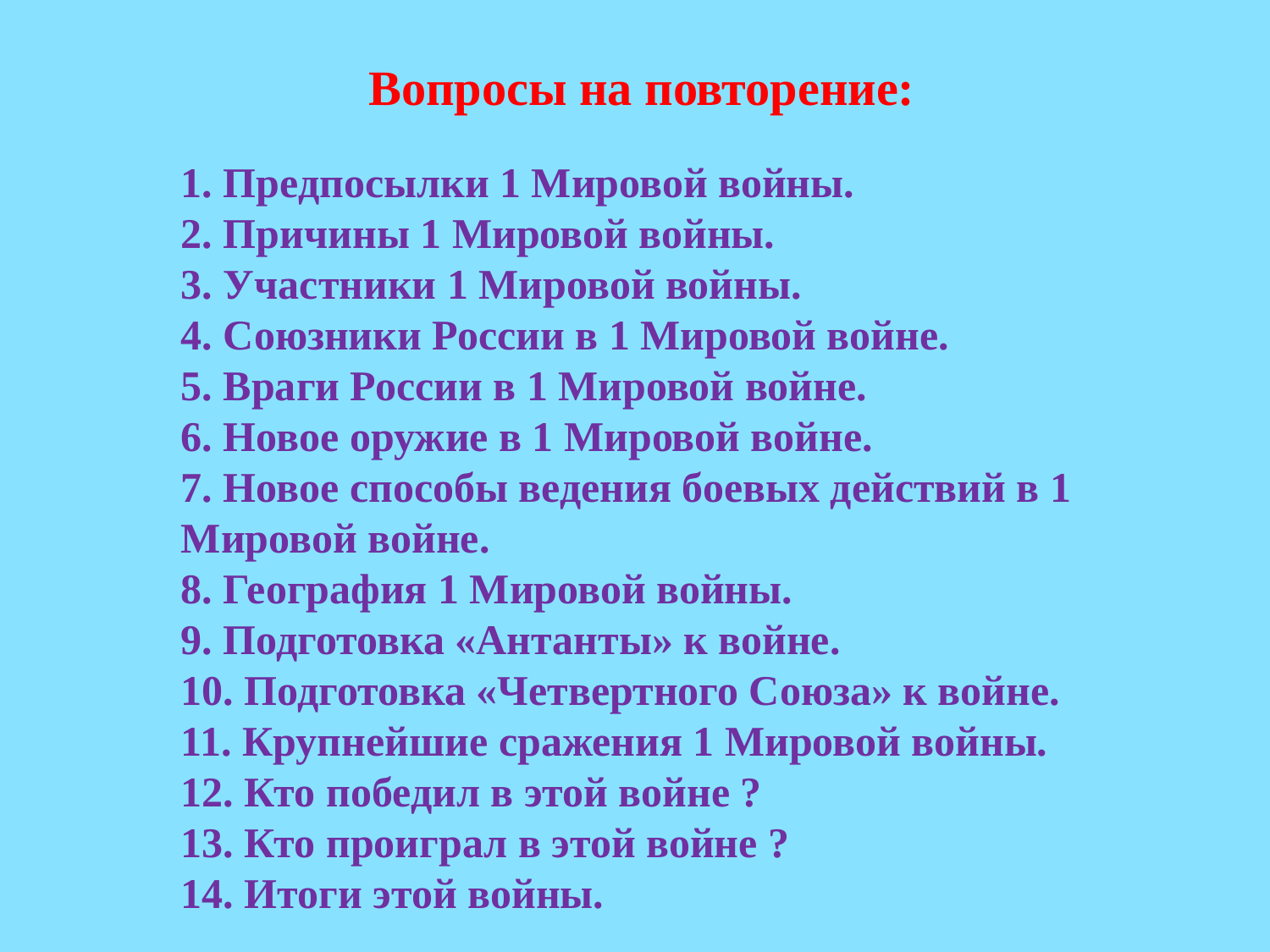

Вопросы на повторение:

1. Предпосылки 1 Мировой войны.
2. Причины 1 Мировой войны.
3. Участники 1 Мировой войны.
4. Союзники России в 1 Мировой войне.
5. Враги России в 1 Мировой войне.
6. Новое оружие в 1 Мировой войне.
7. Новое способы ведения боевых действий в 1   Мировой войне.
8. География 1 Мировой войны.
9. Подготовка «Антанты» к войне.
10. Подготовка «Четвертного Союза» к войне.
11. Крупнейшие сражения 1 Мировой войны.
12. Кто победил в этой войне ?
13. Кто проиграл в этой войне ?
14. Итоги этой войны.